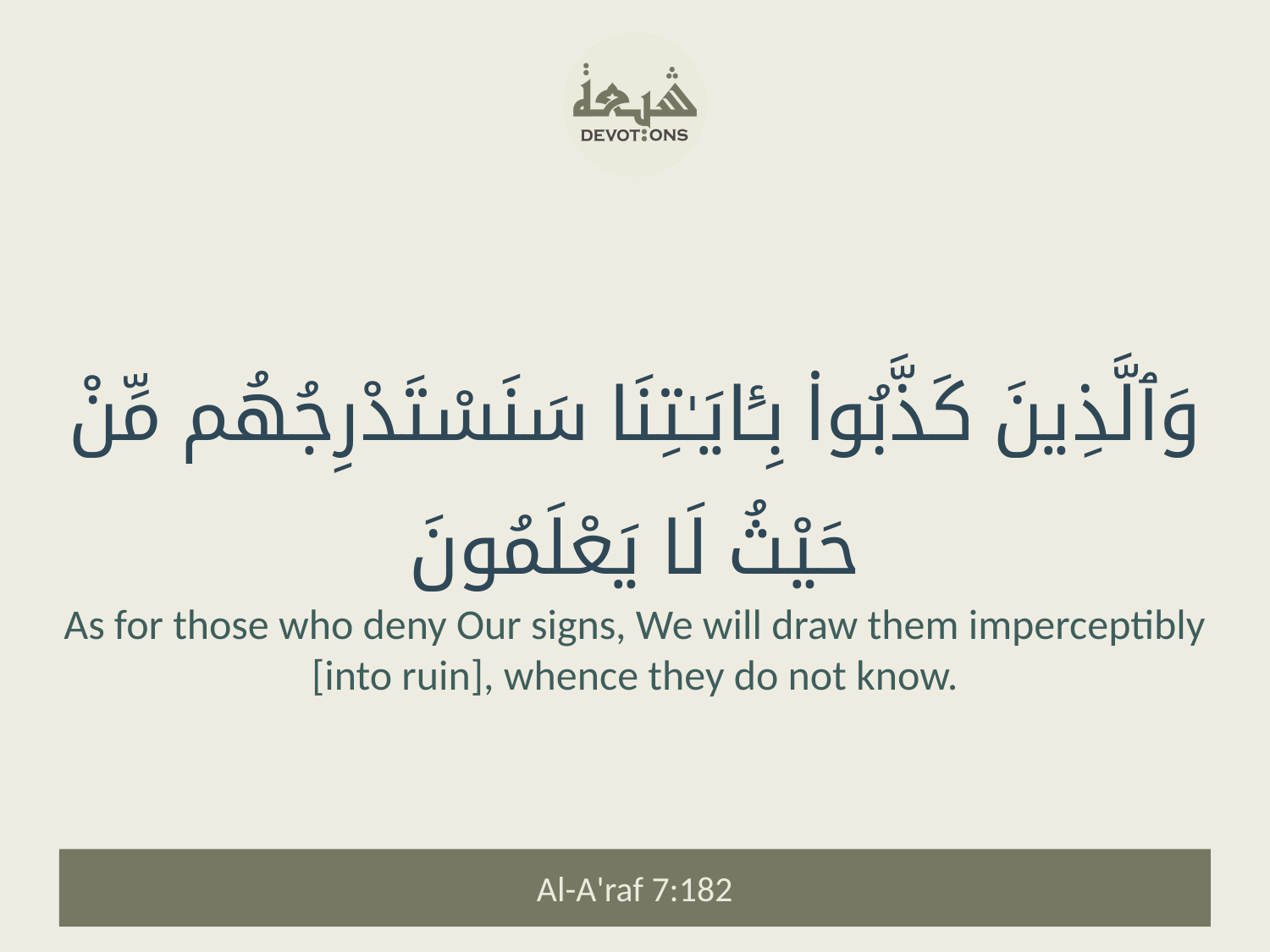

وَٱلَّذِينَ كَذَّبُوا۟ بِـَٔايَـٰتِنَا سَنَسْتَدْرِجُهُم مِّنْ حَيْثُ لَا يَعْلَمُونَ
As for those who deny Our signs, We will draw them imperceptibly [into ruin], whence they do not know.
Al-A'raf 7:182